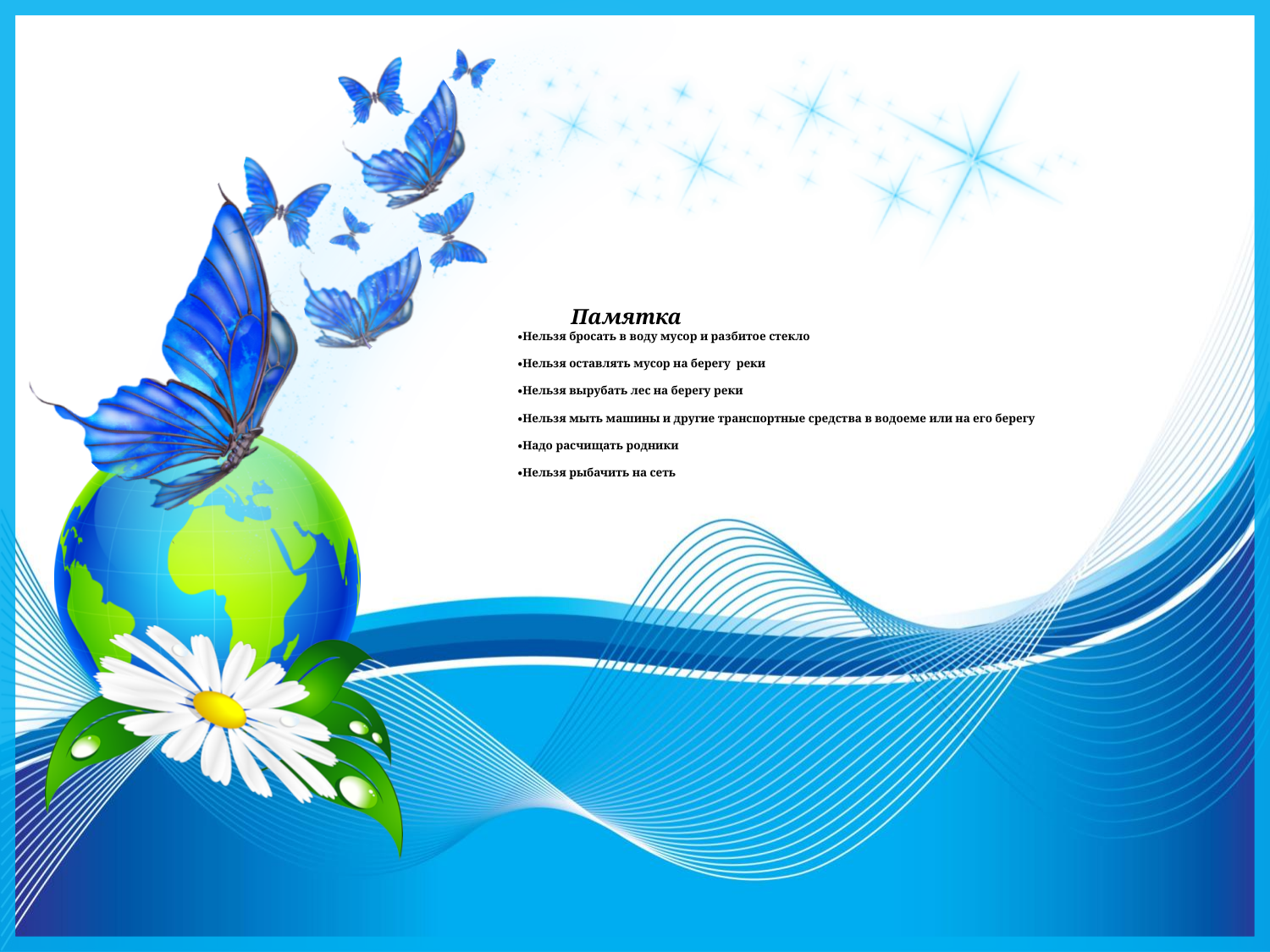

# Памятка •Нельзя бросать в воду мусор и разбитое стекло •Нельзя оставлять мусор на берегу  реки •Нельзя вырубать лес на берегу реки •Нельзя мыть машины и другие транспортные средства в водоеме или на его берегу •Надо расчищать родники •Нельзя рыбачить на сеть